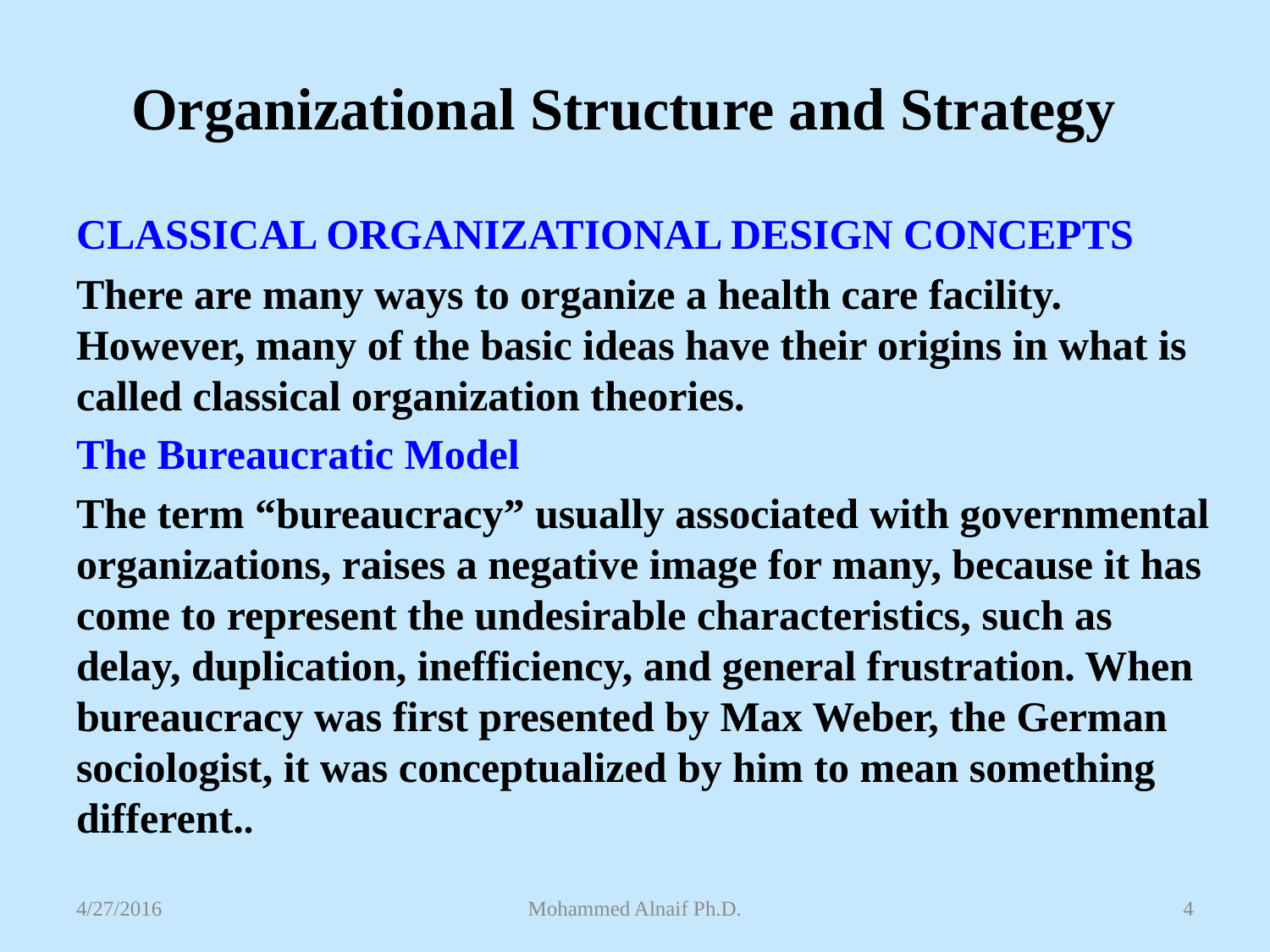

# Organizational Structure and Strategy
CLASSICAL ORGANIZATIONAL DESIGN CONCEPTS
There are many ways to organize a health care facility. However, many of the basic ideas have their origins in what is called classical organization theories.
The Bureaucratic Model
The term “bureaucracy” usually associated with governmental organizations, raises a negative image for many, because it has come to represent the undesirable characteristics, such as delay, duplication, inefficiency, and general frustration. When bureaucracy was first presented by Max Weber, the German sociologist, it was conceptualized by him to mean something different..
4/27/2016
Mohammed Alnaif Ph.D.
4